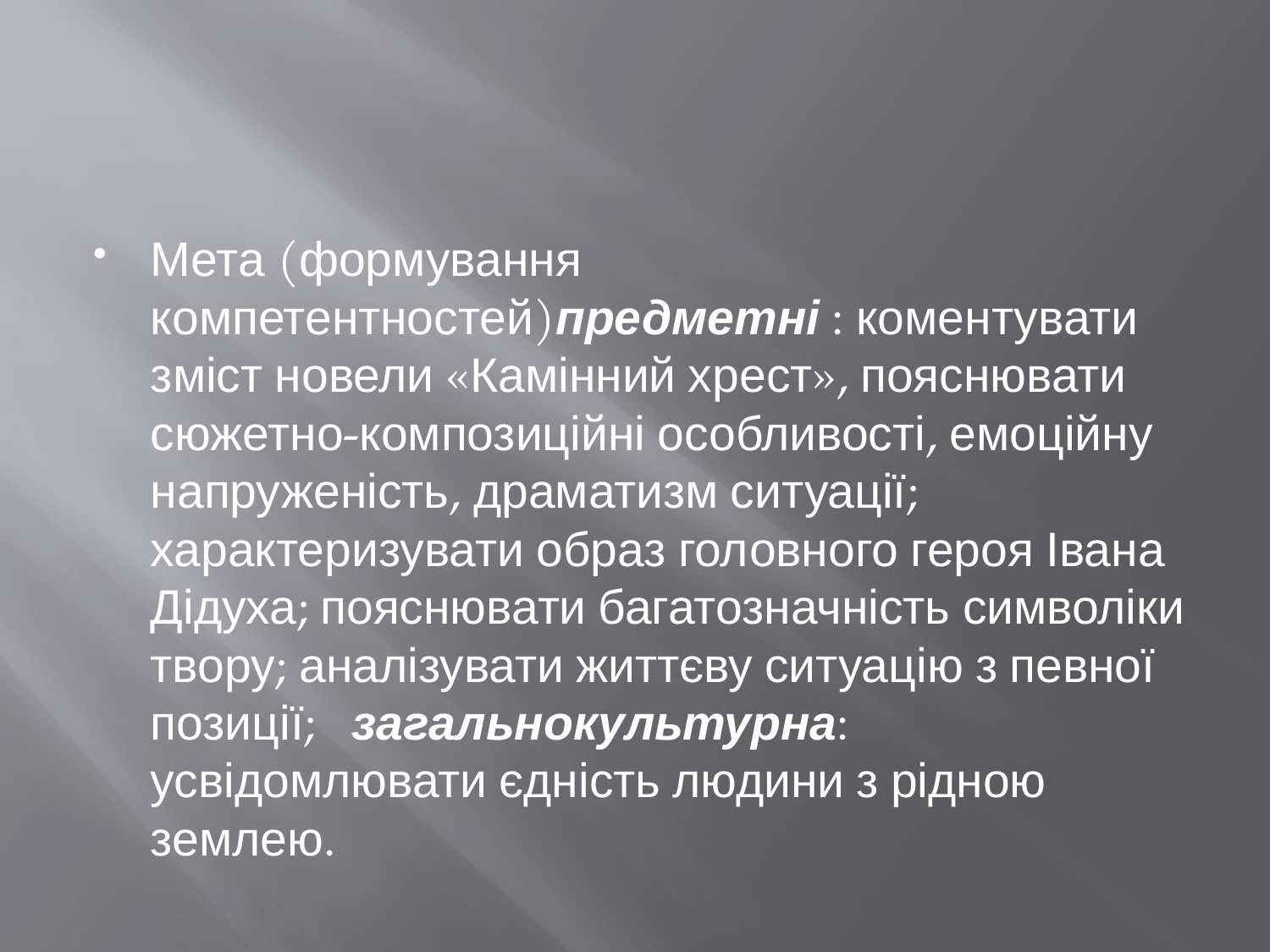

#
Мета (формування компетентностей)предметні : коментувати зміст новели «Камінний хрест», пояснювати сюжетно-композиційні особливості, емоційну напруженість, драматизм ситуації; характеризувати образ головного героя Івана Дідуха; пояснювати багатозначність символіки твору; аналізувати життєву ситуацію з певної позиції;   загальнокультурна:  усвідомлювати єдність людини з рідною землею.